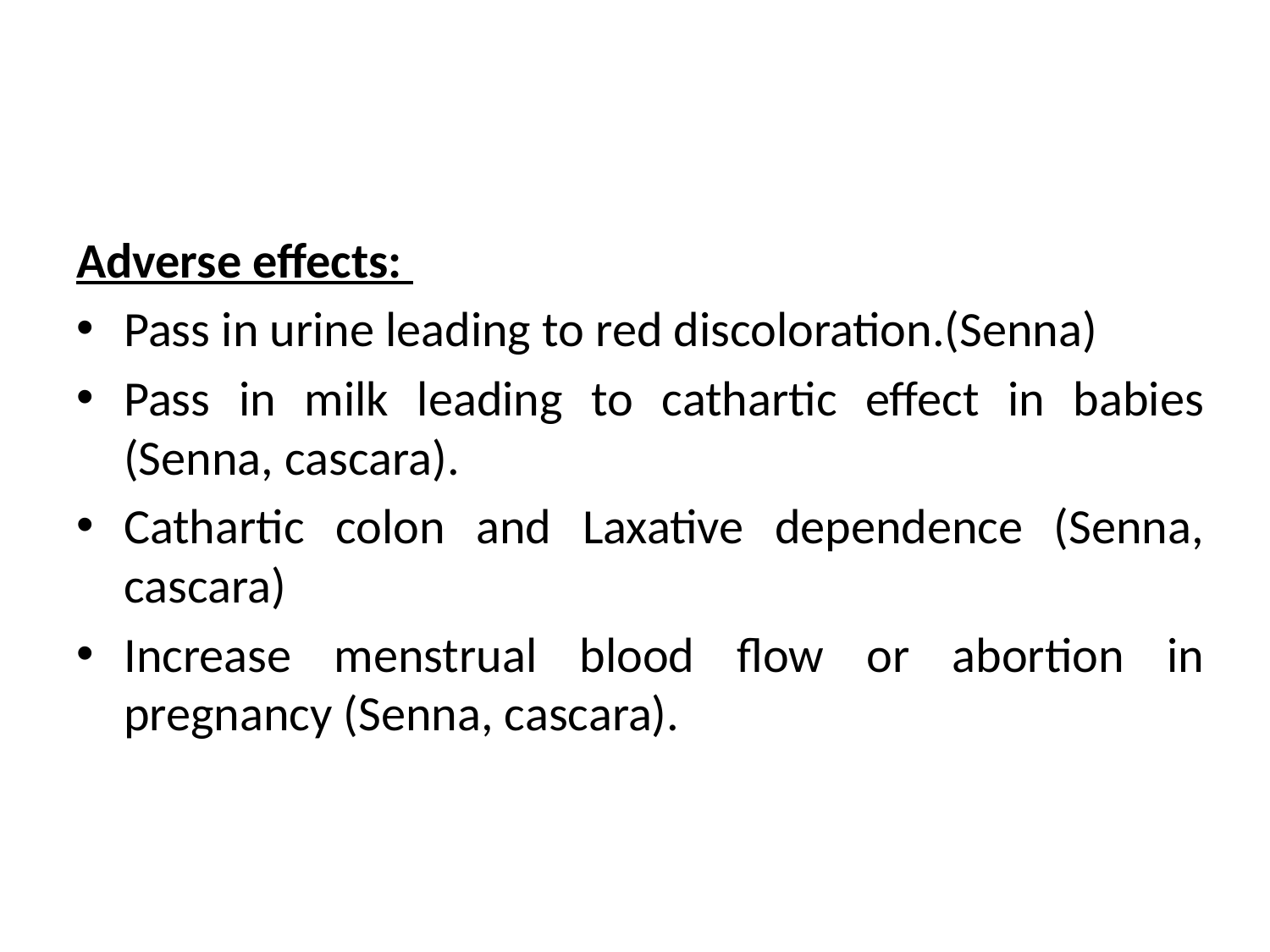

#
Adverse effects:
Pass in urine leading to red discoloration.(Senna)
Pass in milk leading to cathartic effect in babies (Senna, cascara).
Cathartic colon and Laxative dependence (Senna, cascara)
Increase menstrual blood flow or abortion in pregnancy (Senna, cascara).